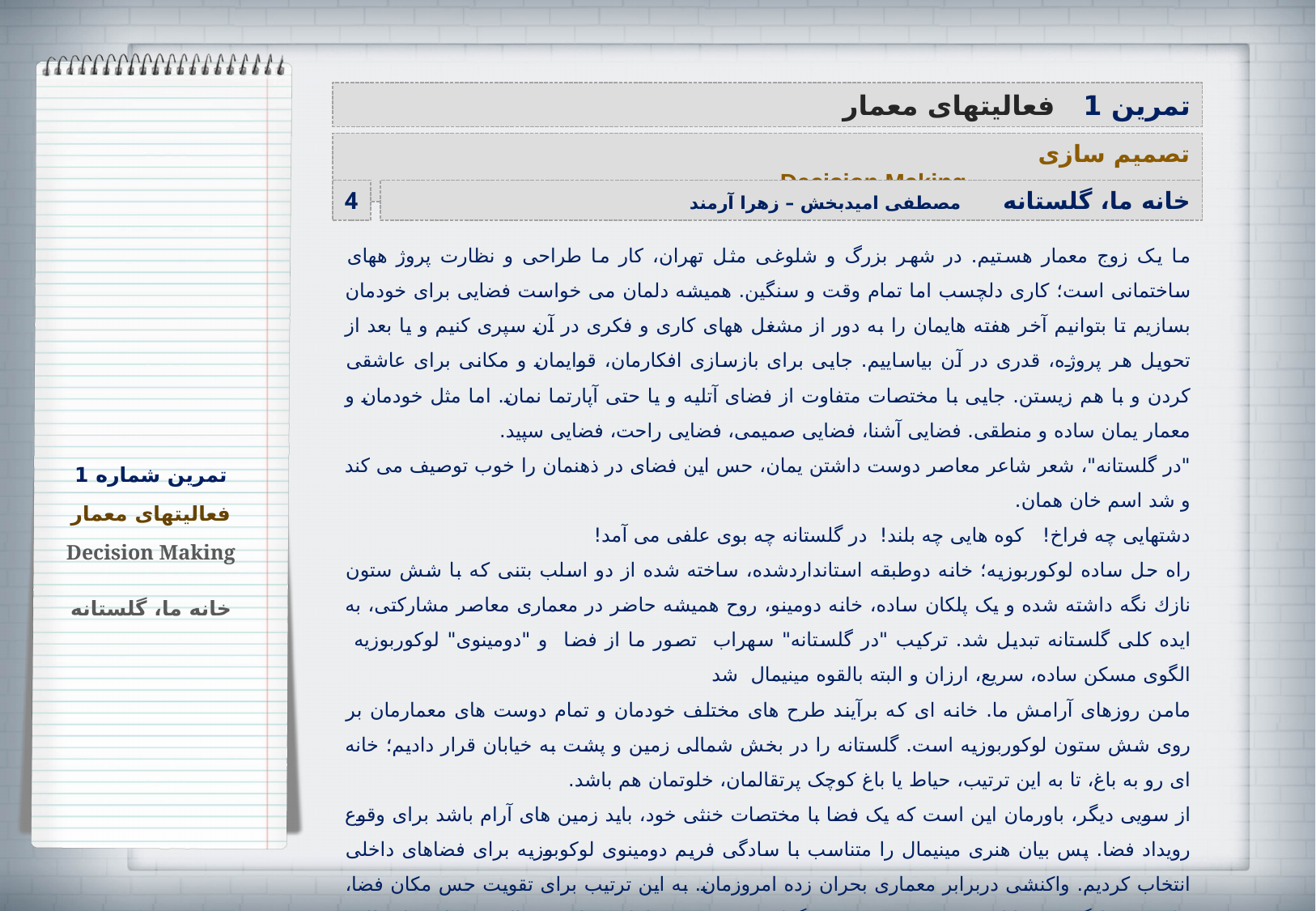

تمرین 1   فعالیت‏های معمار
تصمیم سازی                                                                                                               Decision Making
4
خانه ما، گلستانه     مصطفی امیدبخش – زهرا آرمند
ما یک زوج معمار هستیم. در شهر بزرگ و شلوغی مثل تهران، کار ما طراحی و نظارت پروژ ههای ساختمانی است؛ کاری دلچسب اما تمام وقت و سنگین. همیشه دلمان می خواست فضایی برای خودمان بسازیم تا بتوانیم آخر هفته هایمان را به دور از مشغل ههای کاری و فکری در آن سپری کنیم و یا بعد از تحویل هر پروژه، قدری در آن بیاساییم. جایی برای بازسازی افکارمان، قوایمان و مکانی برای عاشقی کردن و با هم زیستن. جایی با مختصات متفاوت از فضای آتلیه و یا حتی آپارتما نمان. اما مثل خودمان و معمار یمان ساده و منطقی. فضایی آشنا، فضایی صمیمی، فضایی راحت، فضایی سپید.
"در گلستانه"، شعر شاعر معاصر دوست داشتن یمان، حس این فضای در ذهنمان را خوب توصیف می کند و شد اسم خان همان.
دشتهایی چه فراخ!   کوه هایی چه بلند!  در گلستانه چه بوی علفی می آمد!
راه حل ساده لوکوربوزیه؛ خانه دوطبقه استانداردشده، ساخته شده از دو اسلب بتنی که با شش ستون نازك نگه داشته شده و یک پلکان ساده، خانه دومینو، روح همیشه حاضر در معماری معاصر مشارکتی، به ایده کلی گلستانه تبدیل شد. ترکیب "در گلستانه" سهراب  تصور ما از فضا  و "دومینوی" لوکوربوزیه  الگوی مسکن ساده، سریع، ارزان و البته بالقوه مینیمال  شد
مامن روزهای آرامش ما. خانه ای که برآیند طرح های مختلف خودمان و تمام دوست های معمارمان بر روی شش ستون لوکوربوزیه است. گلستانه را در بخش شمالی زمین و پشت به خیابان قرار دادیم؛ خانه ای رو به باغ، تا به این ترتیب، حیاط یا باغ کوچک پرتقالمان، خلوتمان هم باشد.
از سویی دیگر، باورمان این است که یک فضا با مختصات خنثی خود، باید زمین های آرام باشد برای وقوع رویداد فضا. پس بیان هنری مینیمال را متناسب با سادگی فریم دومینوی لوکوبوزیه برای فضاهای داخلی انتخاب کردیم. واکنشی دربرابر معماری بحران زده امروزمان. به این ترتیب برای تقویت حس مکان فضا، خلوص، سادگی و خوانایی تقویت شد. کمین هگرایی، وضوح در طراحی پلان، سیالیت فضایی، انعطاف پذیری عملکردی و پیوستگی و تداوم بصری، بدون هرگونه بیان پیچیده، معماری داخلی ای یکپارچه اما خیال انگیز به وجود آورد. آنقدر که احساس تعلق به فضا و خاطر هانگیزی گلستانه برای خودمان و تمام دوستان و آشنایان معمار و هنرمندمان عجیب و بسیار بالا است.
تمرین شماره 1
فعالیت‏های معمار
Decision Making
خانه ما، گلستانه